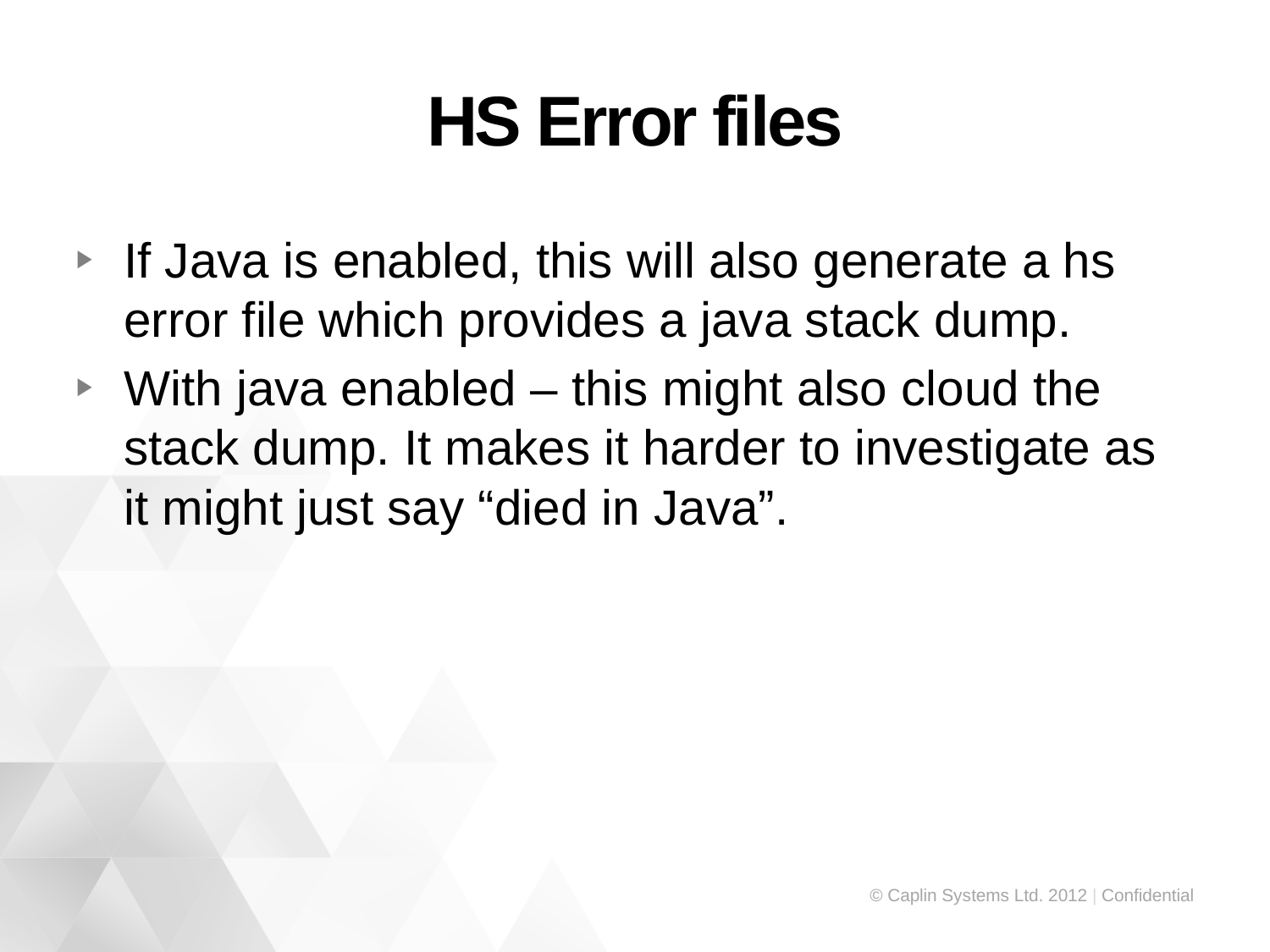

# HS Error files
If Java is enabled, this will also generate a hs error file which provides a java stack dump.
With java enabled – this might also cloud the stack dump. It makes it harder to investigate as it might just say “died in Java”.